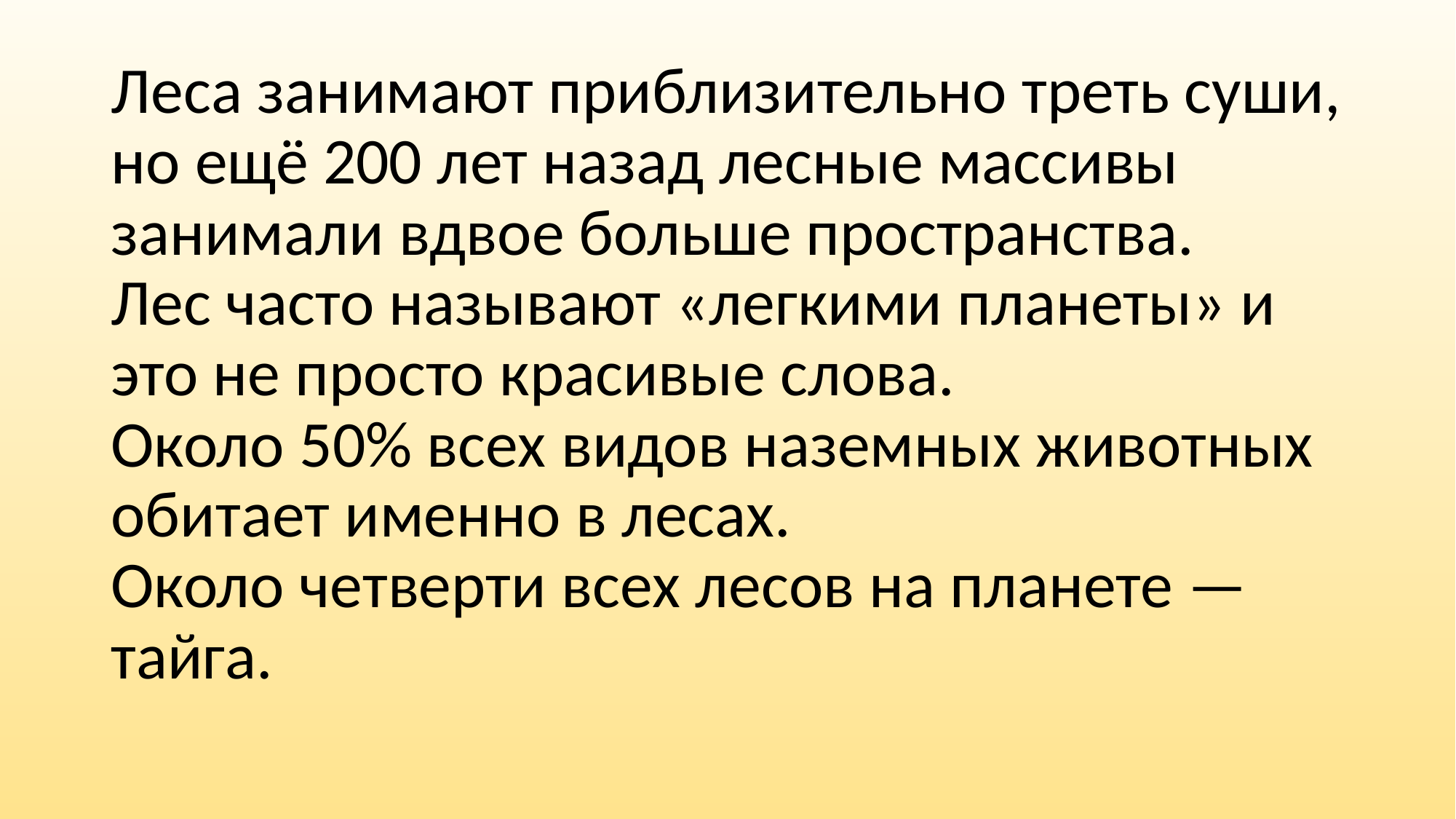

# Леса занимают приблизительно треть суши, но ещё 200 лет назад лесные массивы занимали вдвое больше пространства. Лес часто называют «легкими планеты» и это не просто красивые слова. Около 50% всех видов наземных животных обитает именно в лесах. Около четверти всех лесов на планете — тайга.